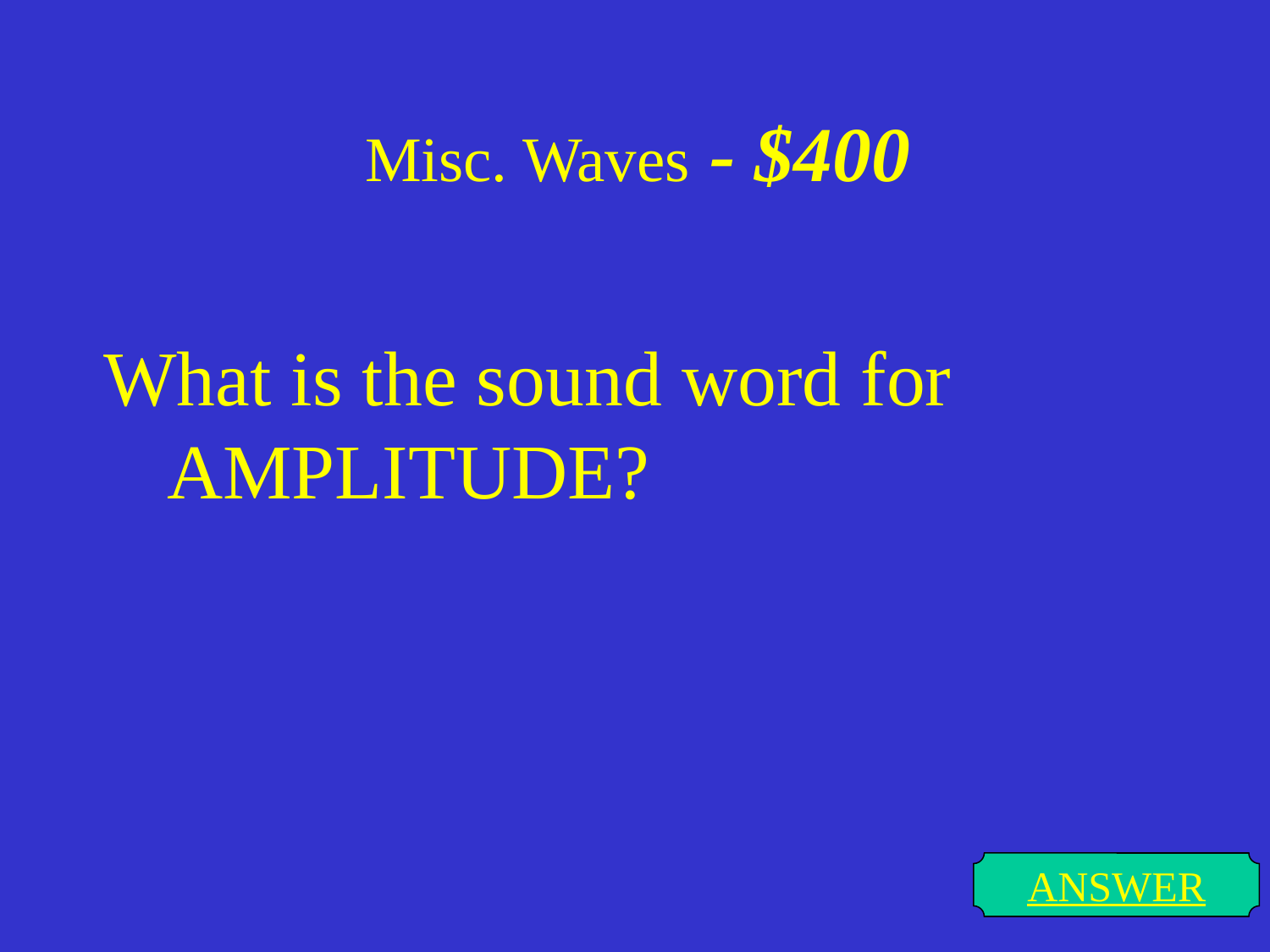

# Misc. Waves - $400
What is the sound word for AMPLITUDE?

ANSWER